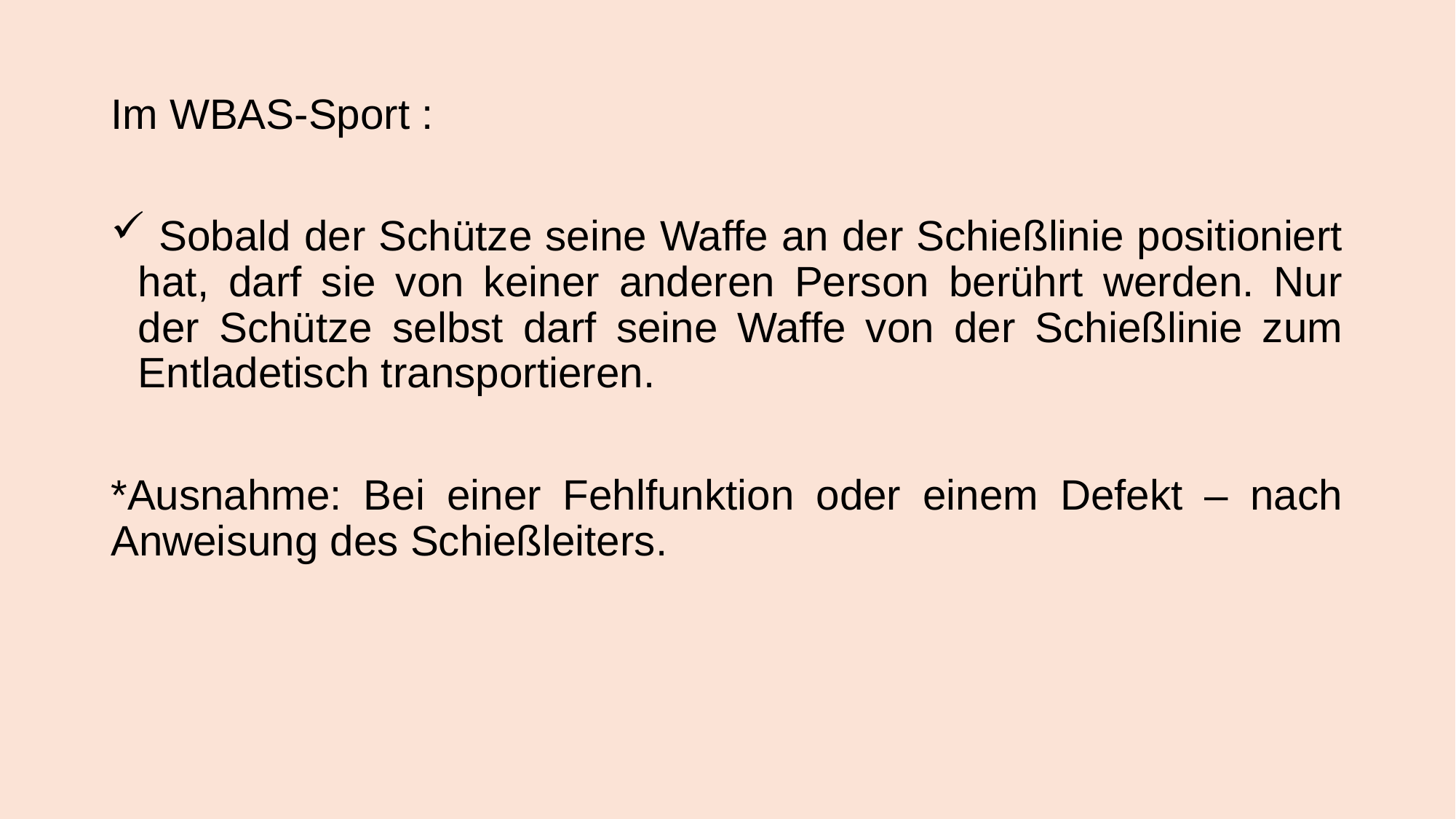

Im WBAS-Sport :

 Sobald der Schütze seine Waffe an der Schießlinie positioniert hat, darf sie von keiner anderen Person berührt werden. Nur der Schütze selbst darf seine Waffe von der Schießlinie zum Entladetisch transportieren.

*Ausnahme: Bei einer Fehlfunktion oder einem Defekt – nach Anweisung des Schießleiters.